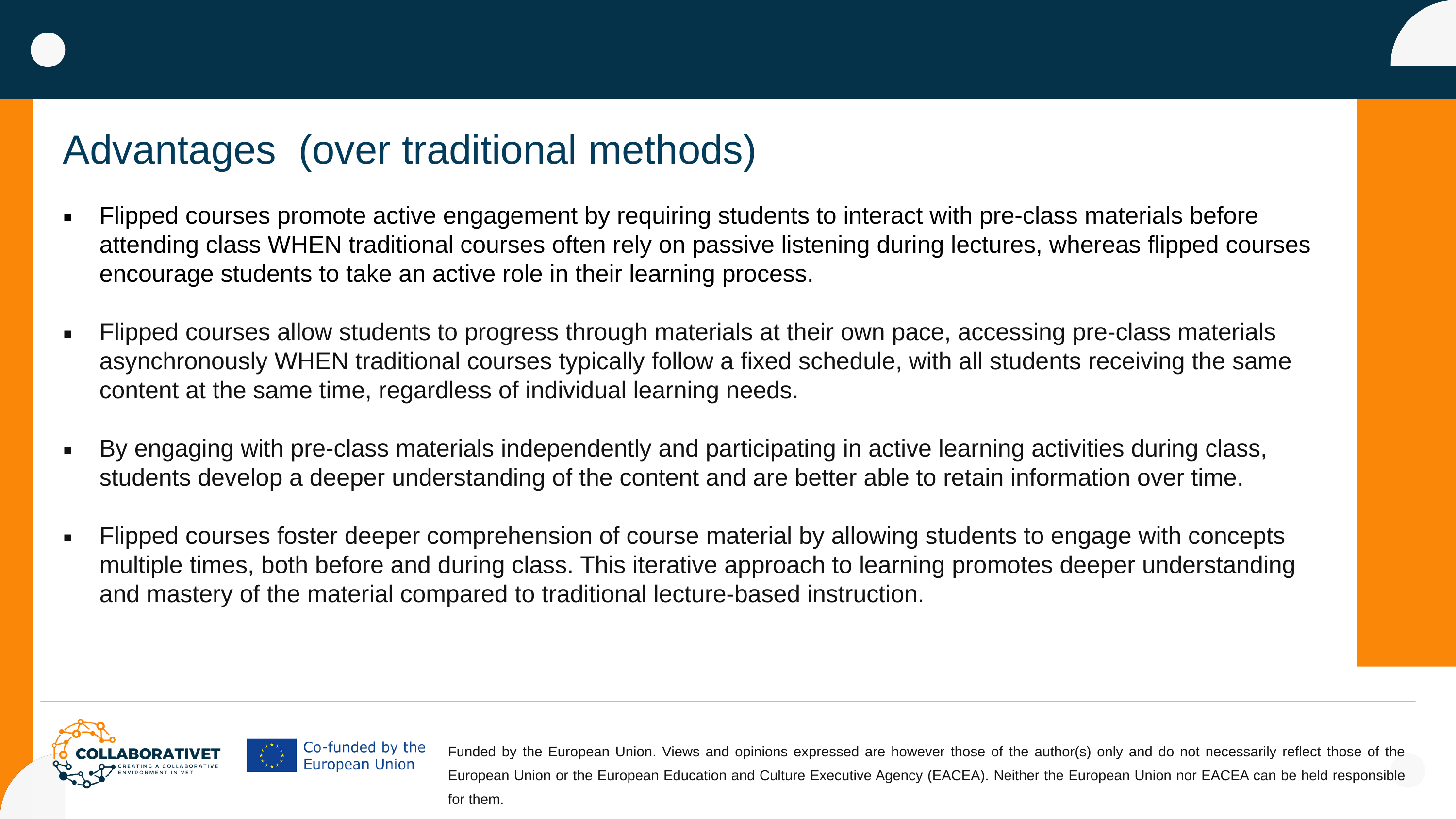

Advantages  (over traditional methods)
Flipped courses promote active engagement by requiring students to interact with pre-class materials before attending class WHEN traditional courses often rely on passive listening during lectures, whereas flipped courses encourage students to take an active role in their learning process.

Flipped courses allow students to progress through materials at their own pace, accessing pre-class materials asynchronously WHEN traditional courses typically follow a fixed schedule, with all students receiving the same content at the same time, regardless of individual learning needs.

By engaging with pre-class materials independently and participating in active learning activities during class, students develop a deeper understanding of the content and are better able to retain information over time.

Flipped courses foster deeper comprehension of course material by allowing students to engage with concepts multiple times, both before and during class. This iterative approach to learning promotes deeper understanding and mastery of the material compared to traditional lecture-based instruction.

Funded by the European Union. Views and opinions expressed are however those of the author(s) only and do not necessarily reflect those of the European Union or the European Education and Culture Executive Agency (EACEA). Neither the European Union nor EACEA can be held responsible for them.